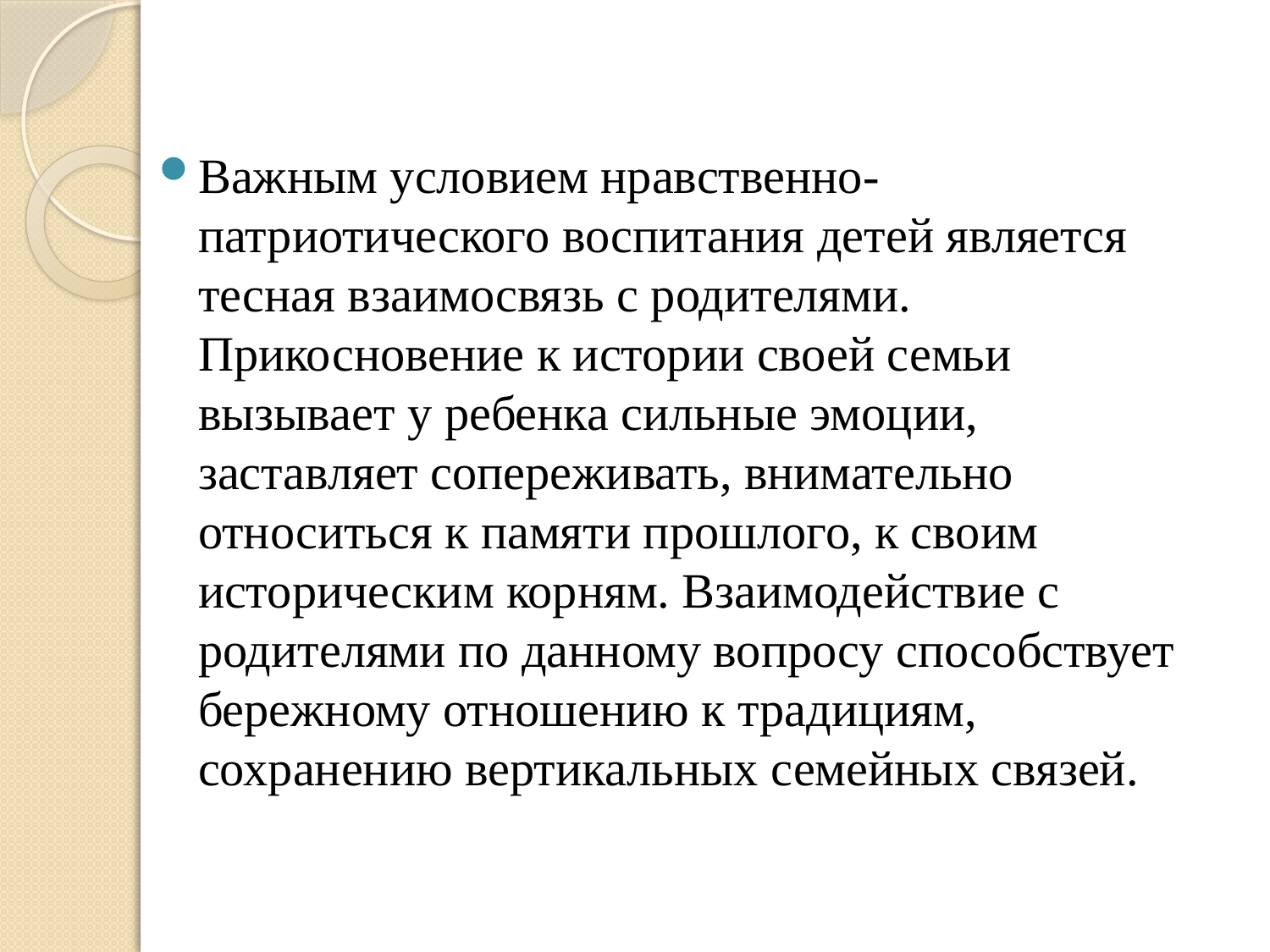

#

Важным условием нравственно-патриотического воспитания детей является тесная взаимосвязь с родителями. Прикосновение к истории своей семьи вызывает у ребенка сильные эмоции, заставляет сопереживать, внимательно относиться к памяти прошлого, к своим историческим корням. Взаимодействие с родителями по данному вопросу способствует бережному отношению к традициям, сохранению вертикальных семейных связей.